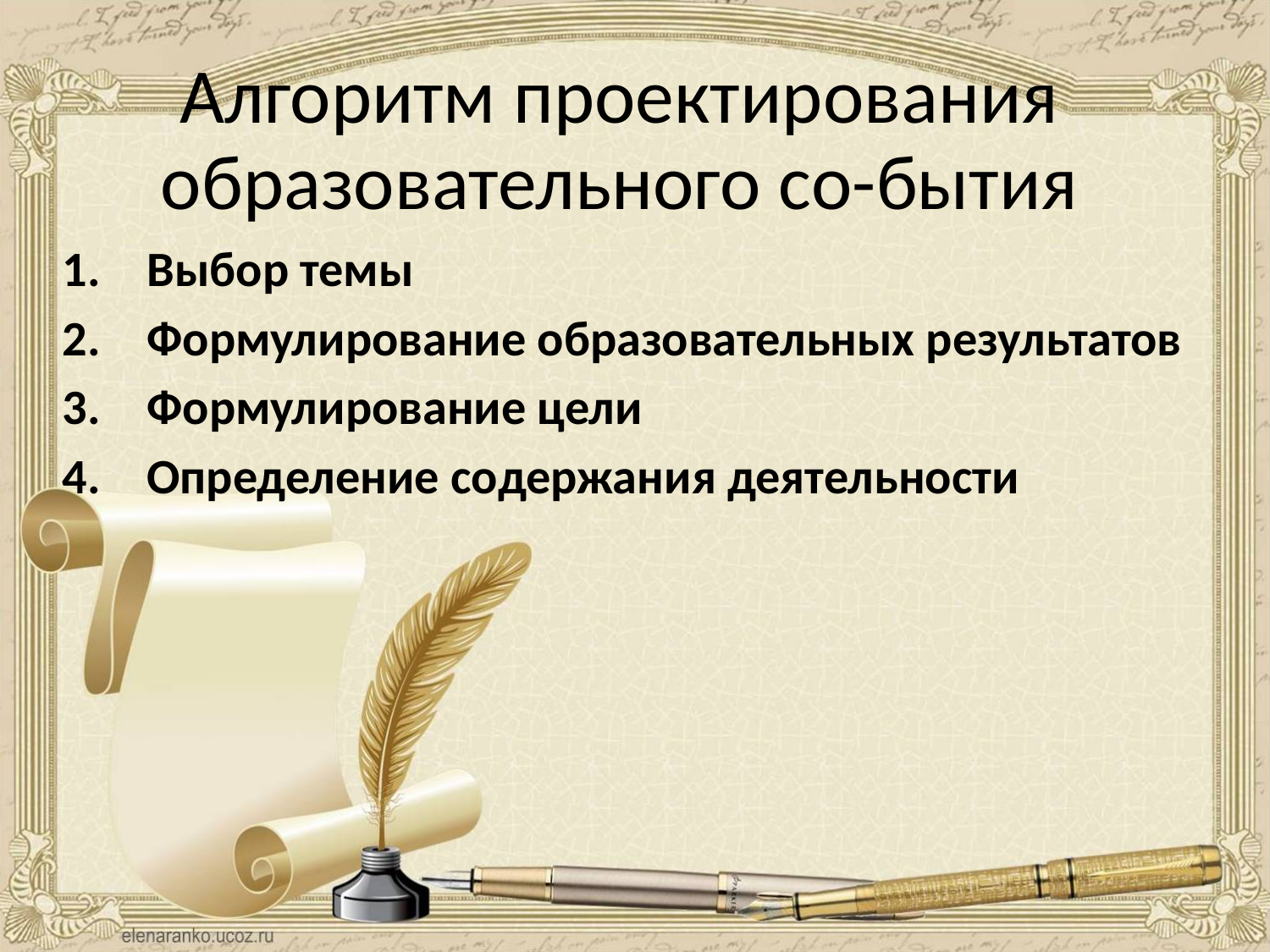

Алгоритм проектирования образовательного со-бытия
Выбор темы
Формулирование образовательных результатов
Формулирование цели
Определение содержания деятельности